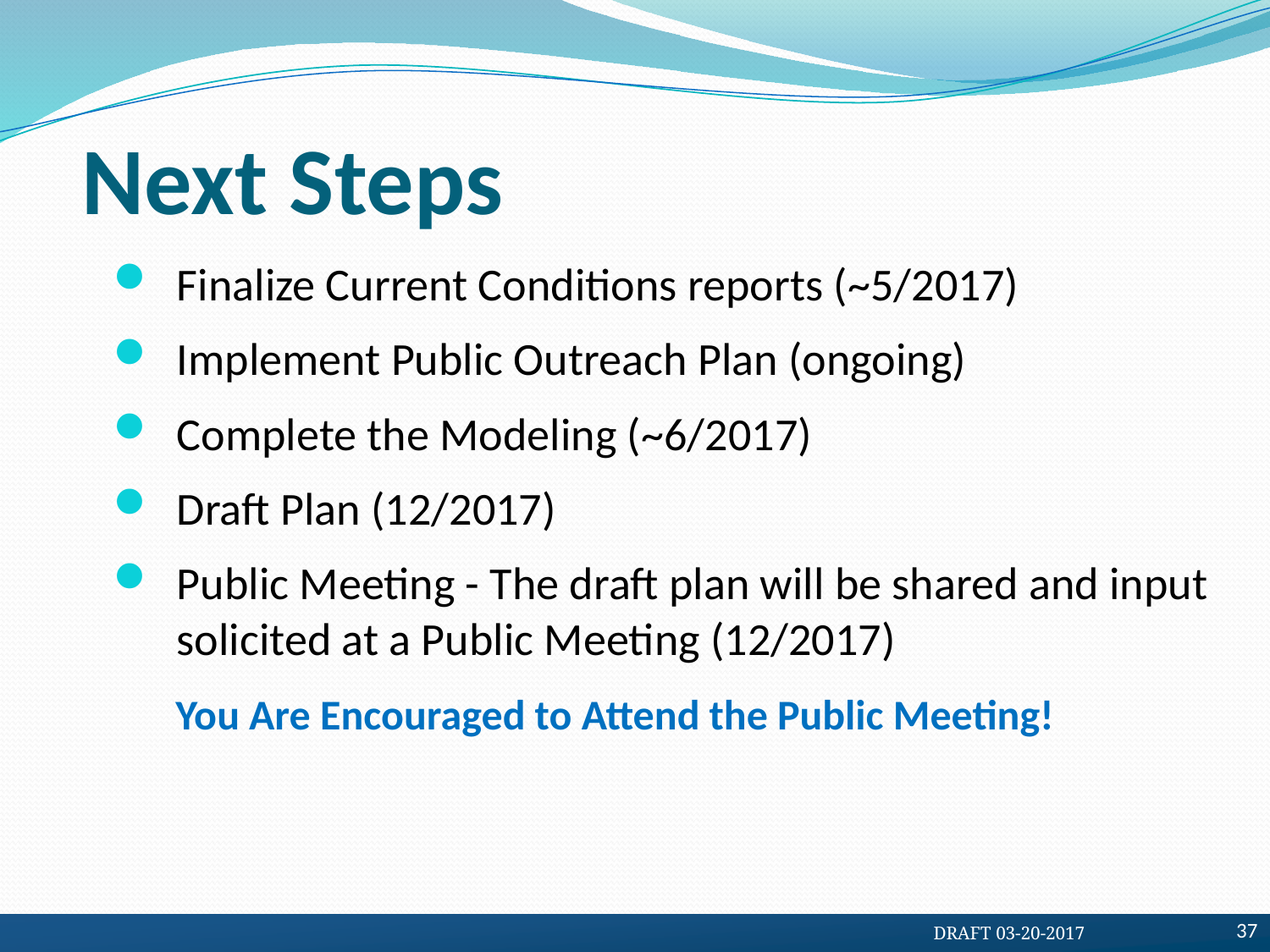

Next Steps
Finalize Current Conditions reports (~5/2017)
Implement Public Outreach Plan (ongoing)
Complete the Modeling (~6/2017)
Draft Plan (12/2017)
Public Meeting - The draft plan will be shared and input solicited at a Public Meeting (12/2017)
      You Are Encouraged to Attend the Public Meeting!

37
DRAFT 03-20-2017